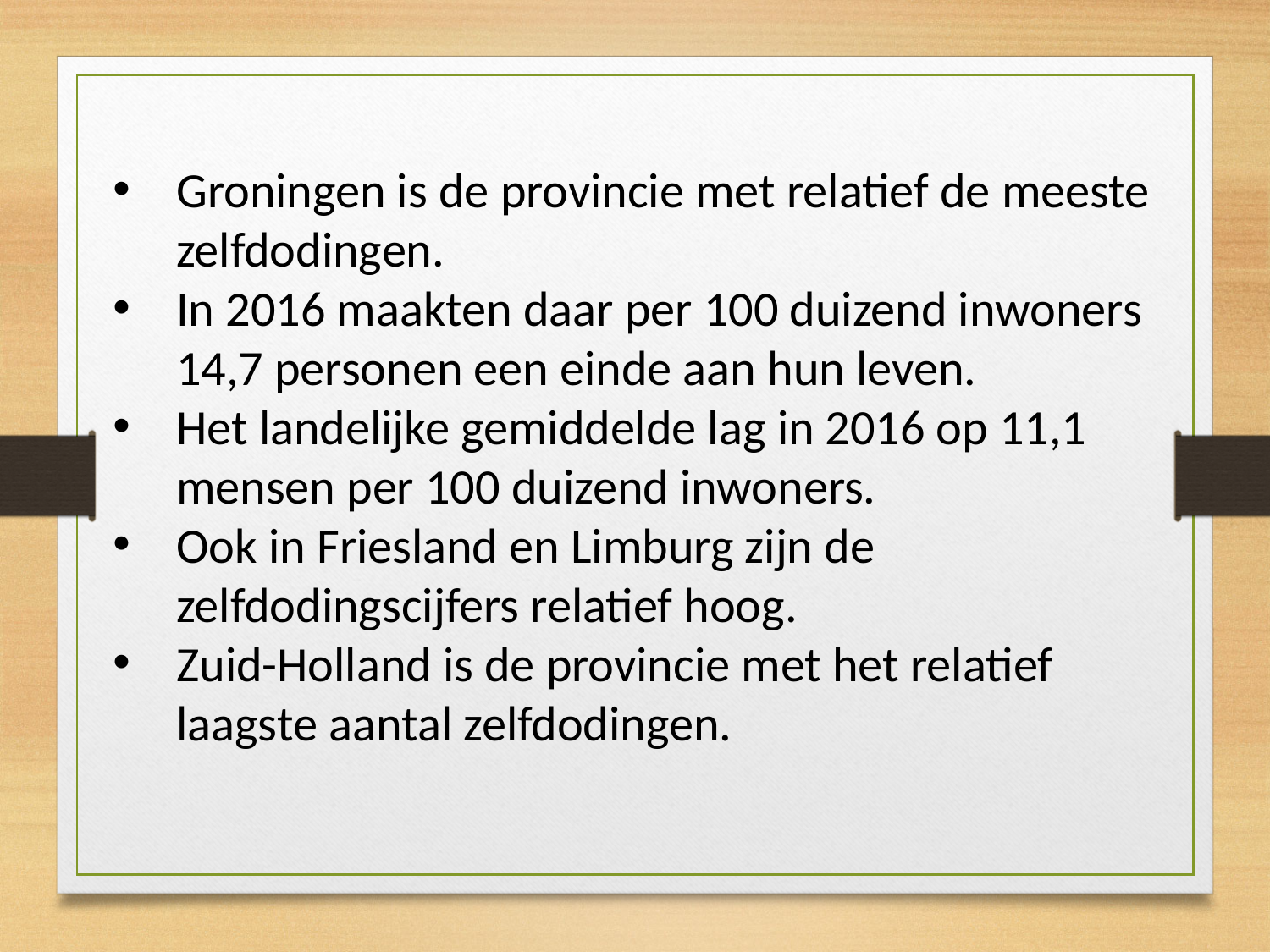

Groningen is de provincie met relatief de meeste zelfdodingen.
In 2016 maakten daar per 100 duizend inwoners 14,7 personen een einde aan hun leven.
Het landelijke gemiddelde lag in 2016 op 11,1 mensen per 100 duizend inwoners.
Ook in Friesland en Limburg zijn de zelfdodingscijfers relatief hoog.
Zuid-Holland is de provincie met het relatief laagste aantal zelfdodingen.